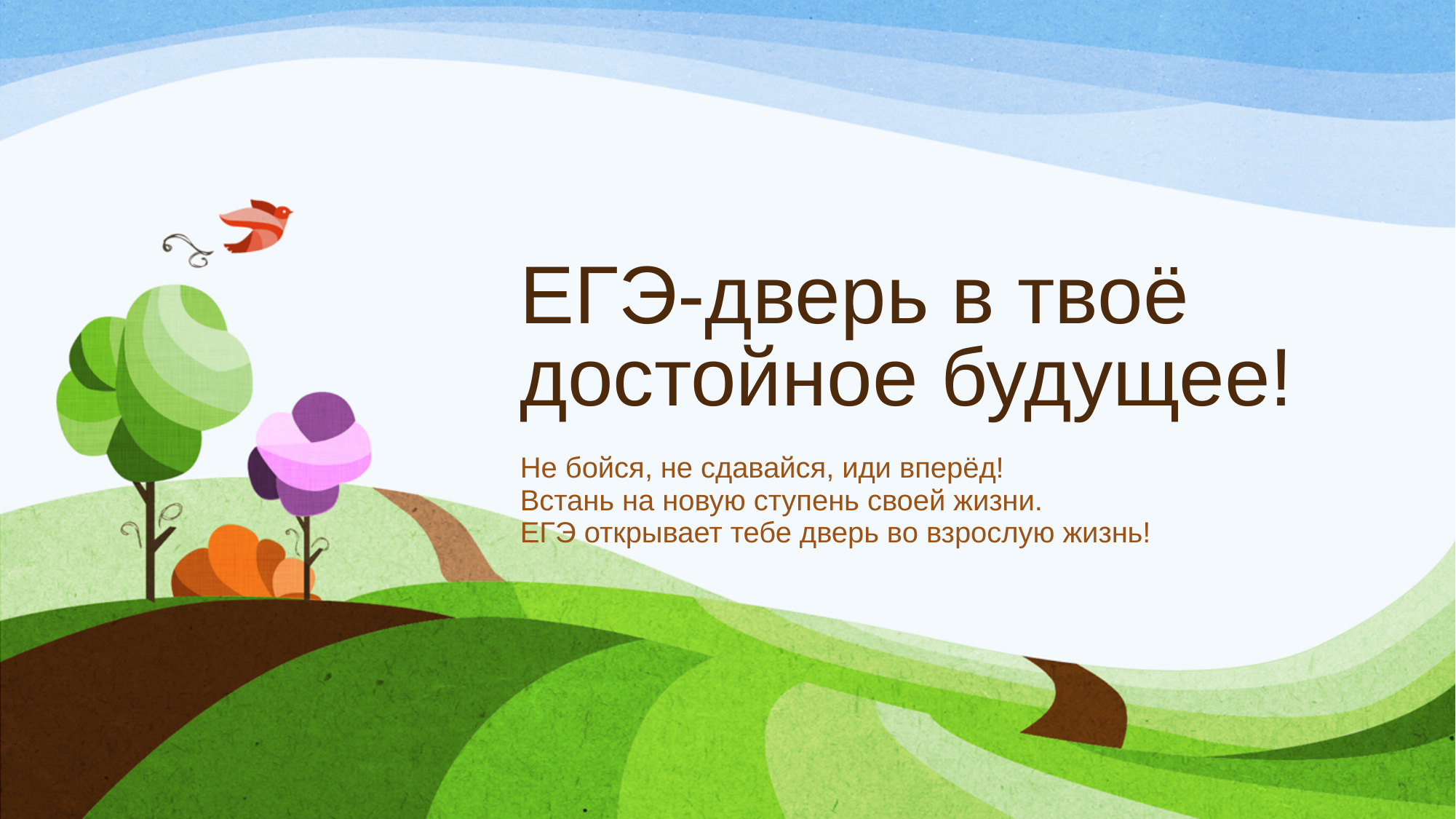

# ЕГЭ-дверь в твоё достойное будущее!
Не бойся, не сдавайся, иди вперёд!
Встань на новую ступень своей жизни.
ЕГЭ открывает тебе дверь во взрослую жизнь!